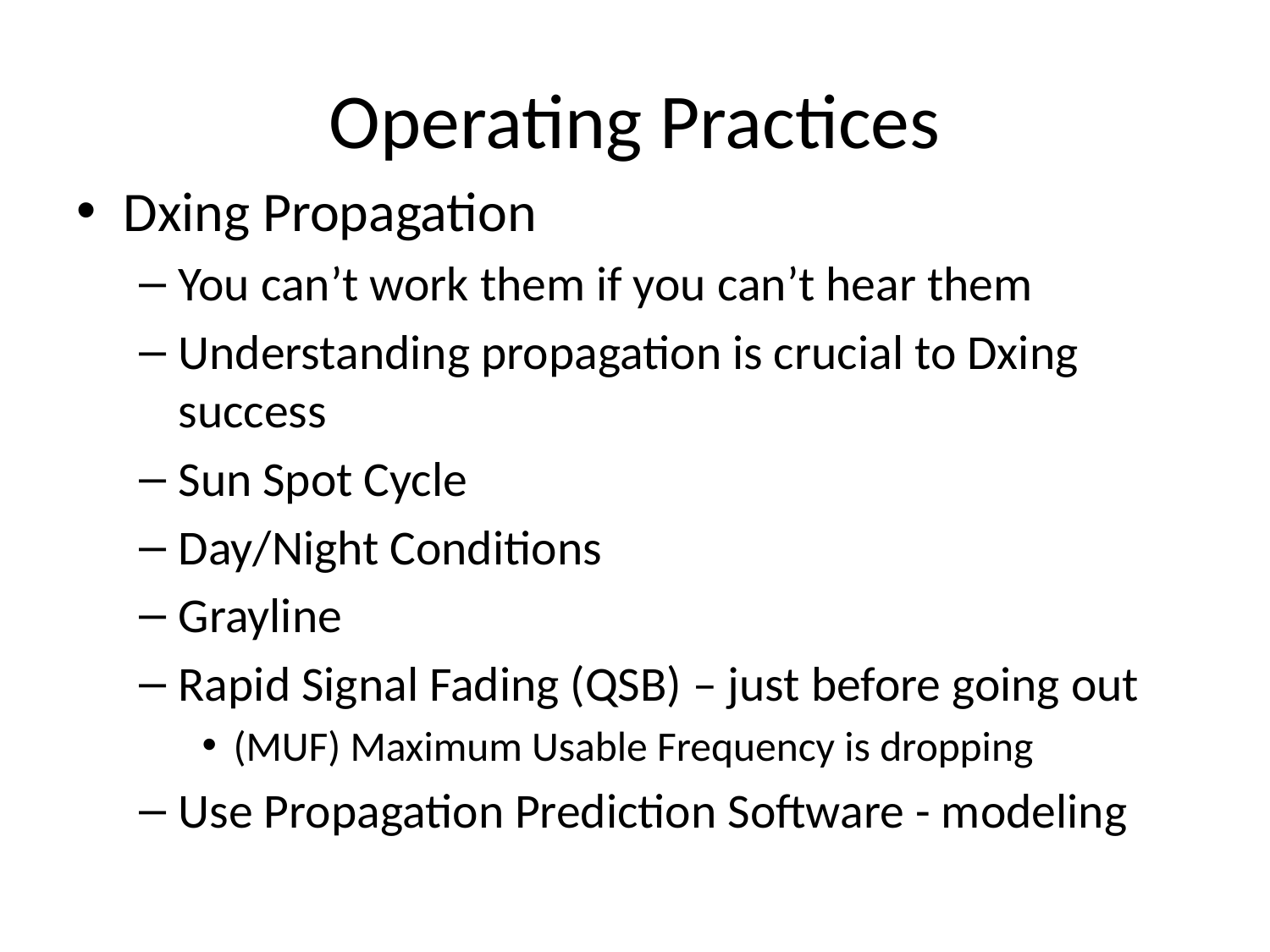

# Operating Practices
Dxing Propagation
You can’t work them if you can’t hear them
Understanding propagation is crucial to Dxing success
Sun Spot Cycle
Day/Night Conditions
Grayline
Rapid Signal Fading (QSB) – just before going out
(MUF) Maximum Usable Frequency is dropping
Use Propagation Prediction Software - modeling